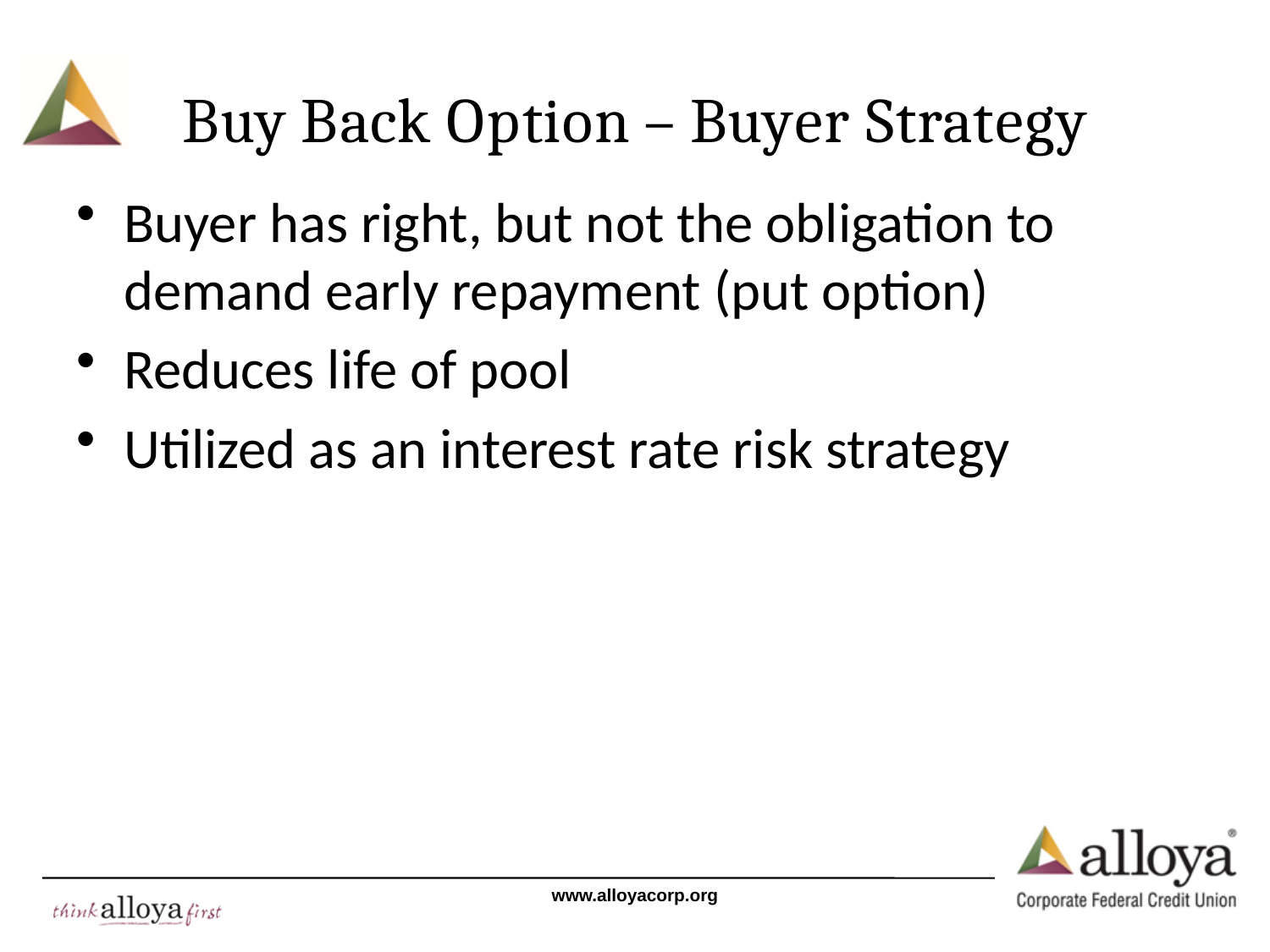

# Buy Back Option – Buyer Strategy
Buyer has right, but not the obligation to demand early repayment (put option)
Reduces life of pool
Utilized as an interest rate risk strategy